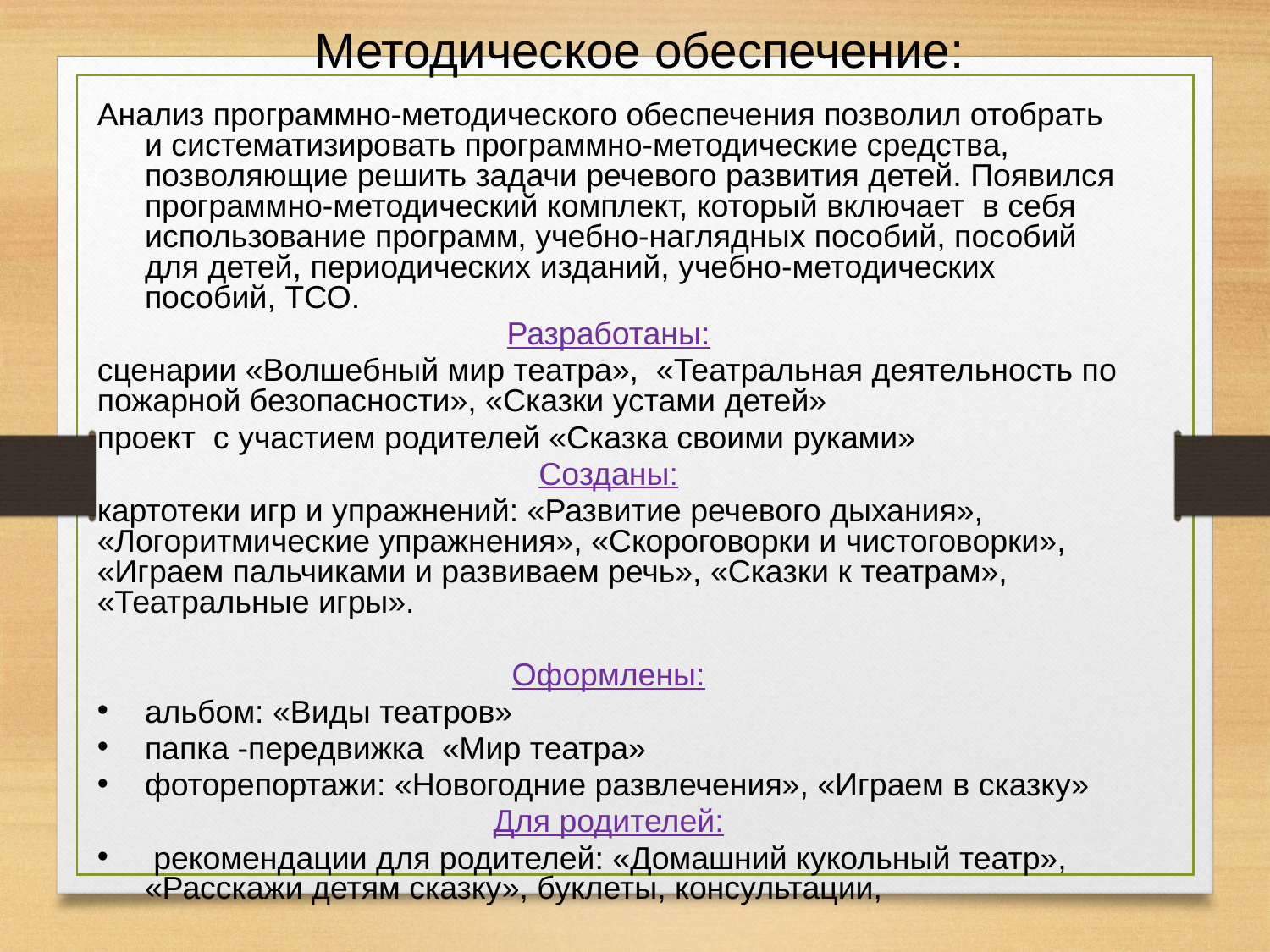

Методическое обеспечение:
Анализ программно-методического обеспечения позволил отобрать и систематизировать программно-методические средства, позволяющие решить задачи речевого развития детей. Появился программно-методический комплект, который включает  в себя использование программ, учебно-наглядных пособий, пособий для детей, периодических изданий, учебно-методических пособий, ТСО.
Разработаны:
сценарии «Волшебный мир театра»,  «Театральная деятельность по пожарной безопасности», «Сказки устами детей»
проект  с участием родителей «Сказка своими руками»
Созданы:
картотеки игр и упражнений: «Развитие речевого дыхания», «Логоритмические упражнения», «Скороговорки и чистоговорки», «Играем пальчиками и развиваем речь», «Сказки к театрам», «Театральные игры».

Оформлены:
альбом: «Виды театров»
папка -передвижка  «Мир театра»
фоторепортажи: «Новогодние развлечения», «Играем в сказку»
Для родителей:
 рекомендации для родителей: «Домашний кукольный театр», «Расскажи детям сказку», буклеты, консультации,